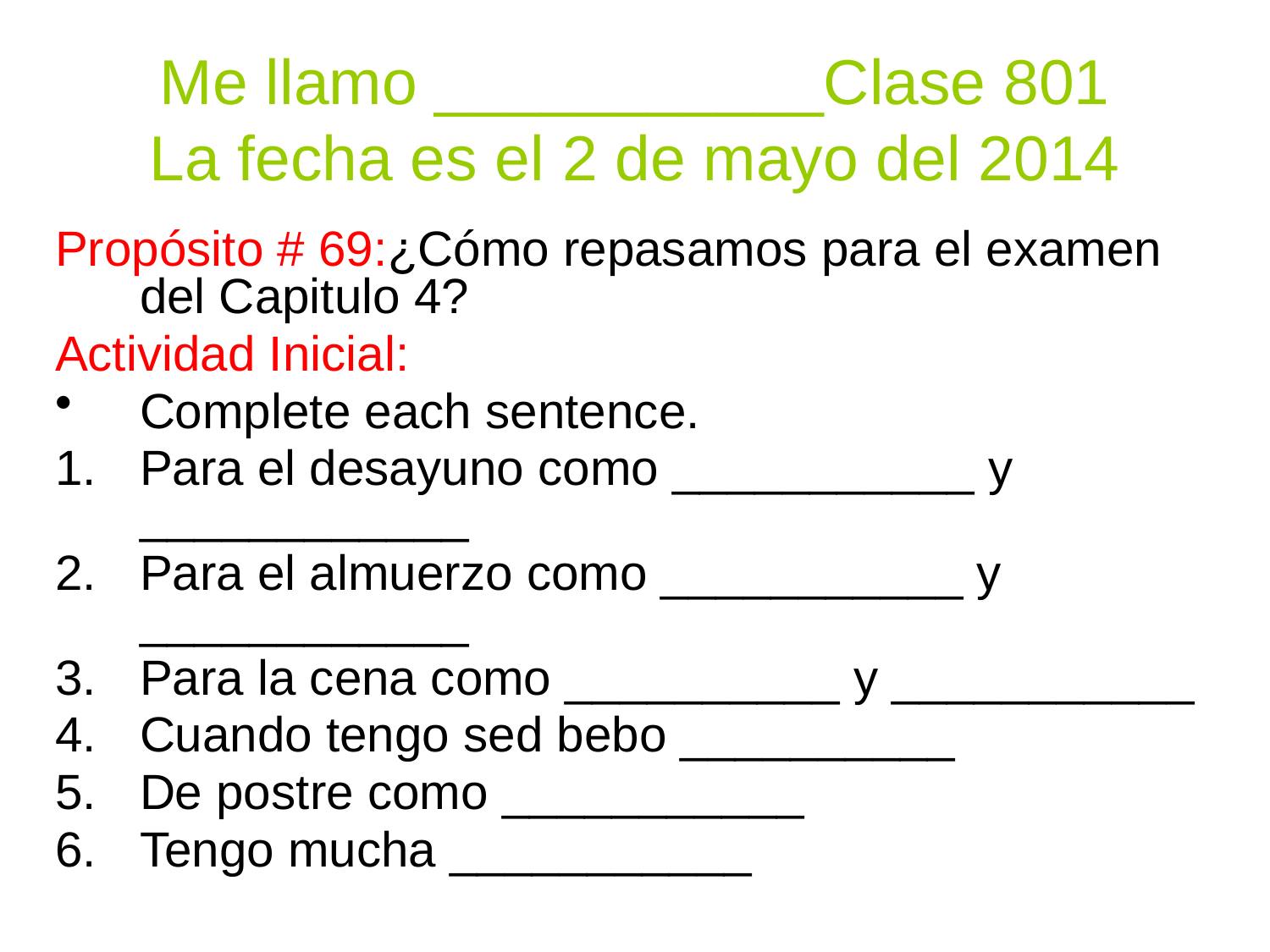

# Me llamo ___________Clase 801 La fecha es el 2 de mayo del 2014
Propósito # 69:¿Cómo repasamos para el examen del Capitulo 4?
Actividad Inicial:
Complete each sentence.
Para el desayuno como ___________ y ____________
Para el almuerzo como ___________ y ____________
Para la cena como __________ y ___________
Cuando tengo sed bebo __________
De postre como ___________
Tengo mucha ___________